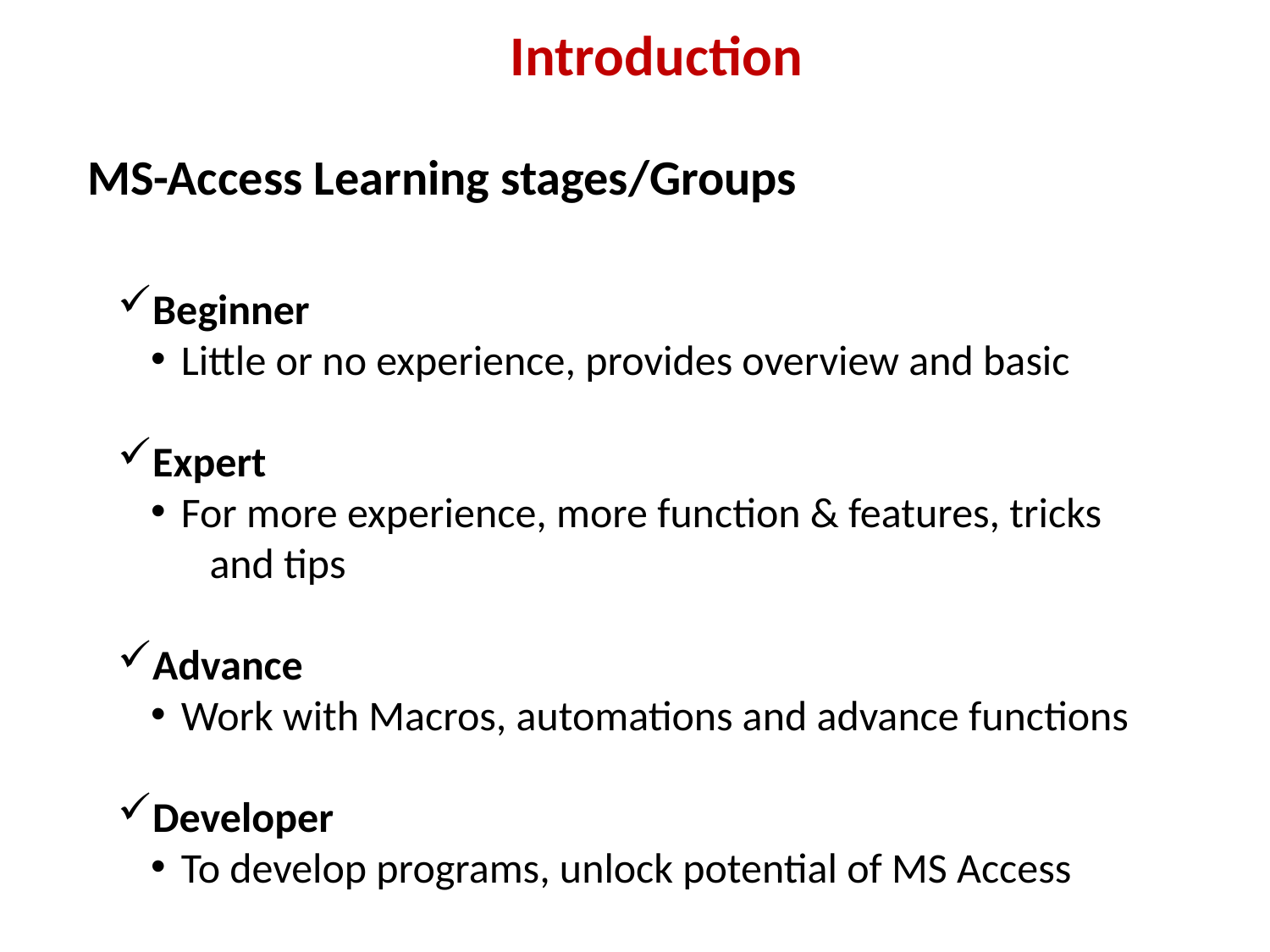

Introduction
# MS-Access Learning stages/Groups
Beginner
Little or no experience, provides overview and basic

Expert
For more experience, more function & features, tricks
   and tips

Advance
Work with Macros, automations and advance functions

Developer
To develop programs, unlock potential of MS Access